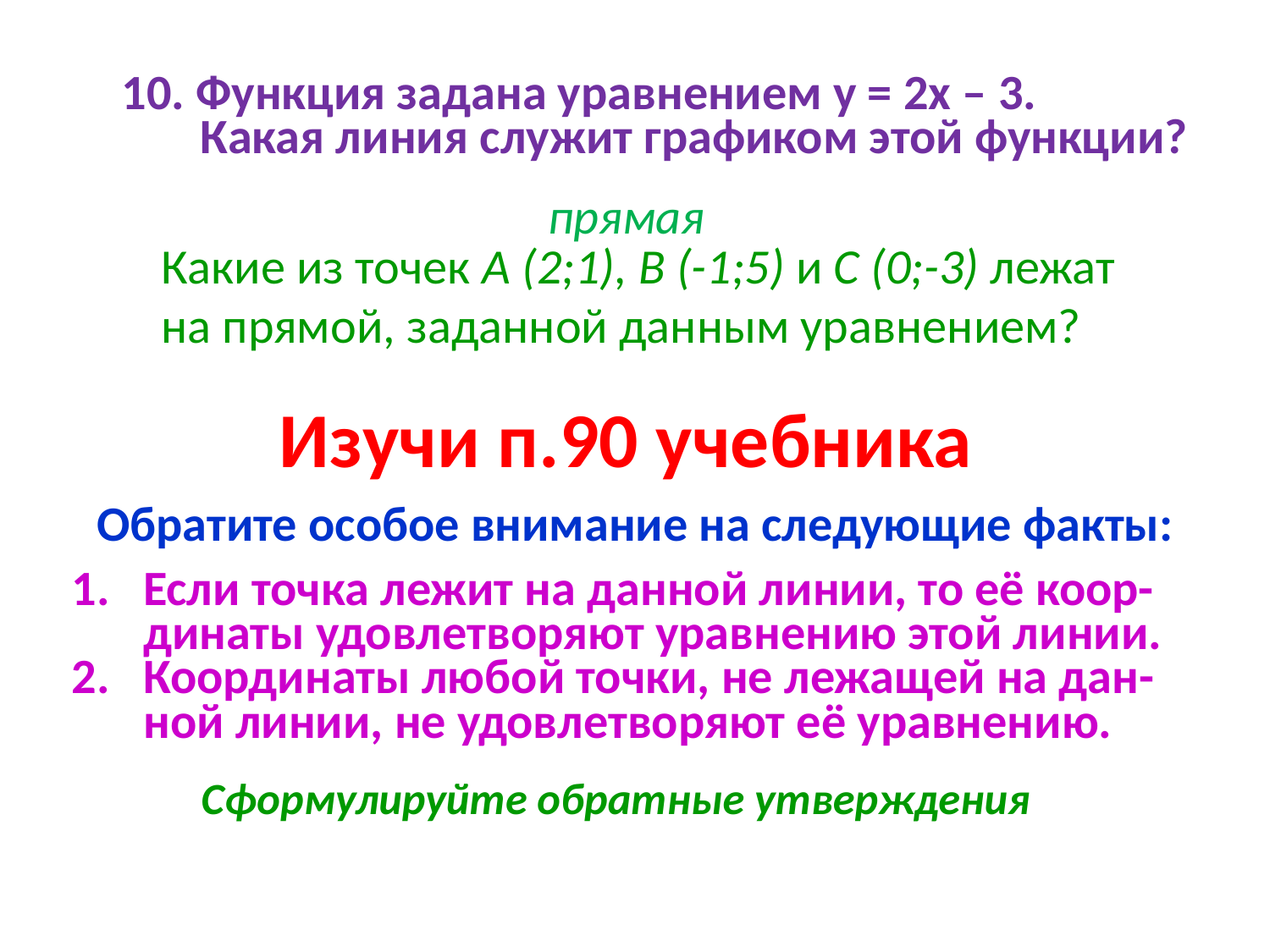

10. Функция задана уравнением y = 2x – 3.
       Какая линия служит графиком этой функции?
прямая
Какие из точек А (2;1), В (-1;5) и С (0;-3) лежат на прямой, заданной данным уравнением?
# Изучи п.90 учебника
Обратите особое внимание на следующие факты:
Если точка лежит на данной линии, то её коор-динаты удовлетворяют уравнению этой линии.
Координаты любой точки, не лежащей на дан-ной линии, не удовлетворяют её уравнению.
Сформулируйте обратные утверждения